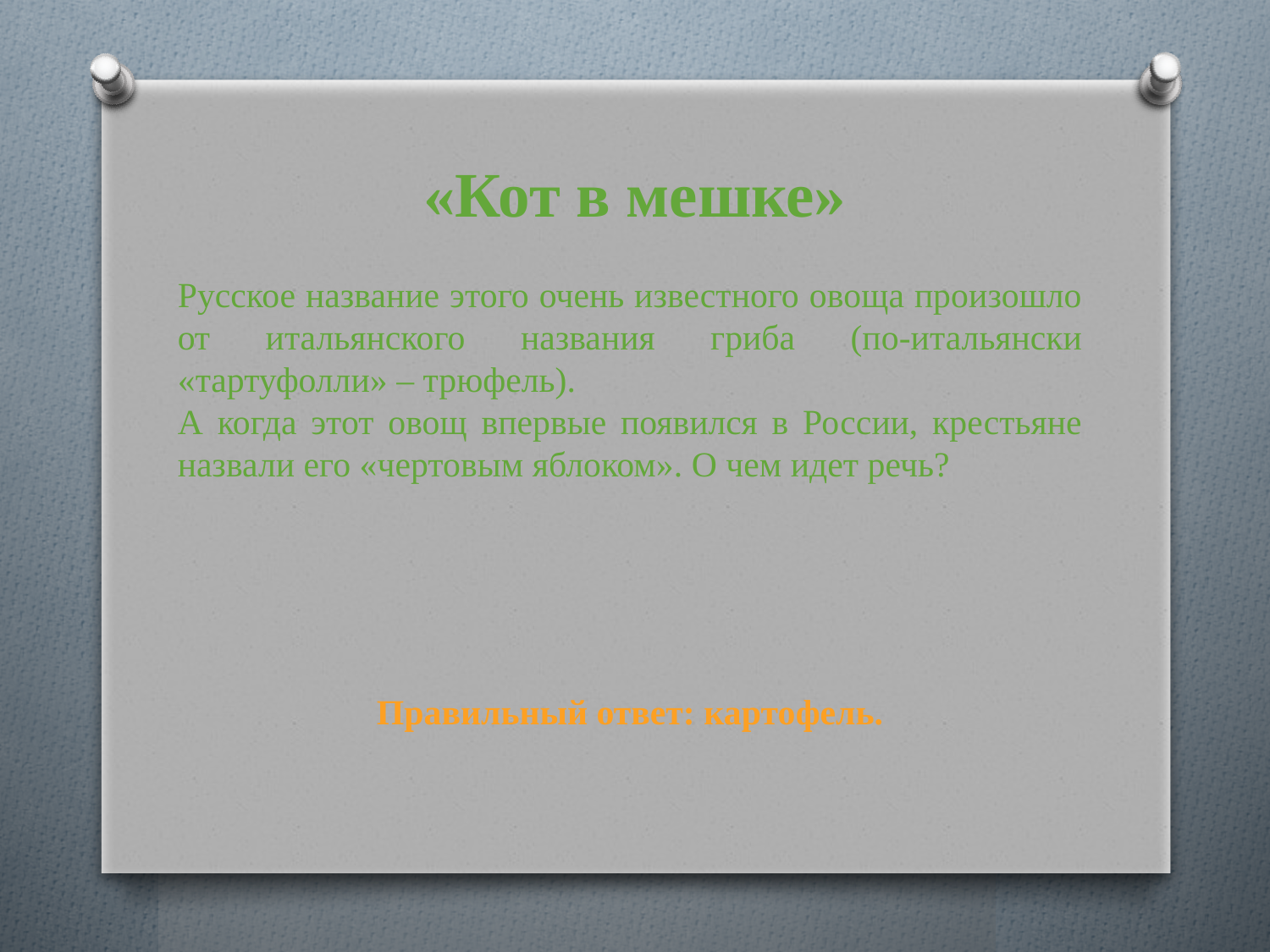

# «Кот в мешке»
Русское название этого очень известного овоща произошло от итальянского названия гриба (по-итальянски «тартуфолли» – трюфель).
А когда этот овощ впервые появился в России, крестьяне назвали его «чертовым яблоком». О чем идет речь?

Правильный ответ: картофель.